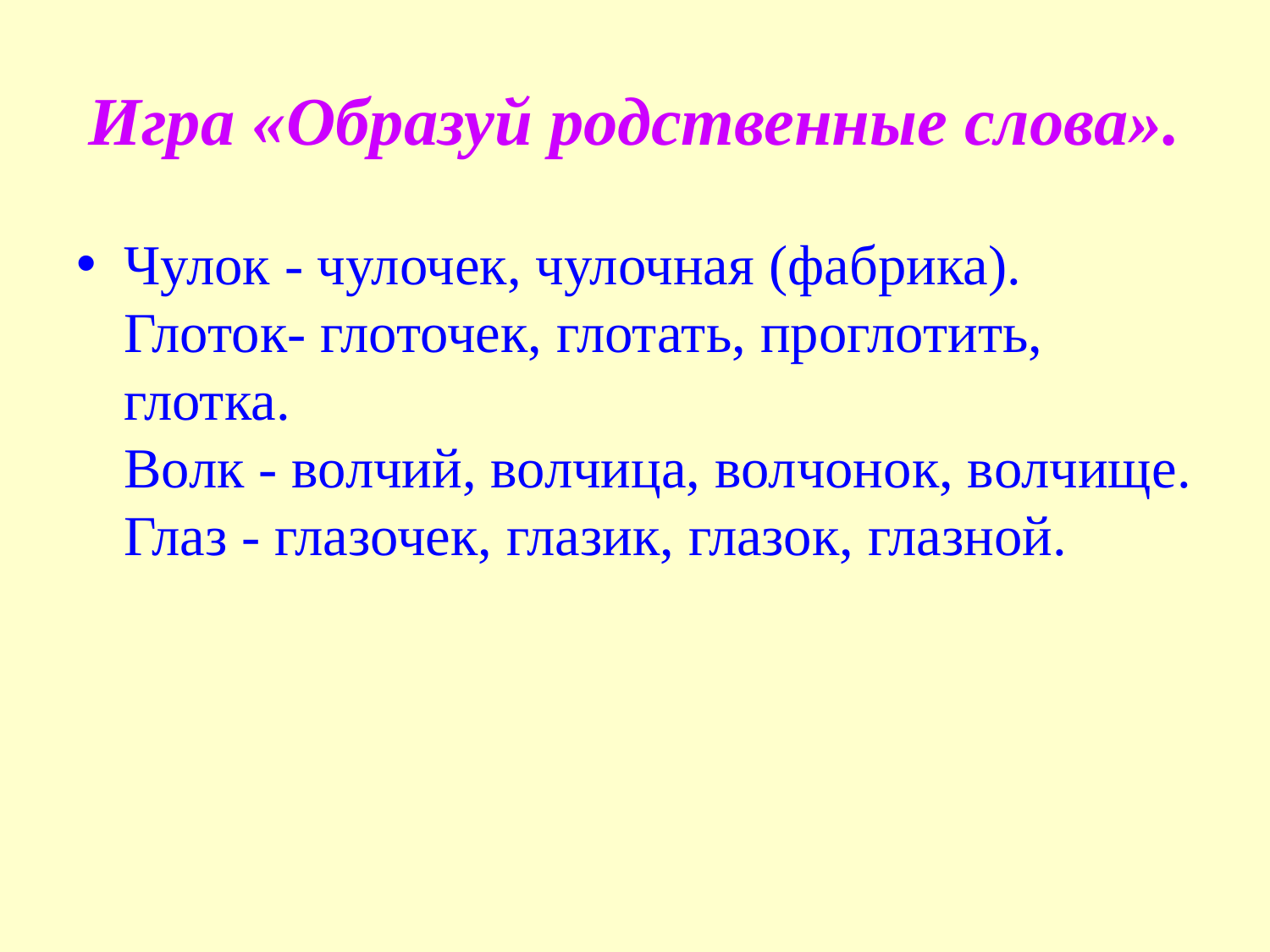

# Игра «Образуй родственные слова».
Чулок - чулочек, чулочная (фабрика).
Глоток- глоточек, глотать, проглотить, глотка.
Волк - волчий, волчица, волчонок, волчище.
Глаз - глазочек, глазик, глазок, глазной.